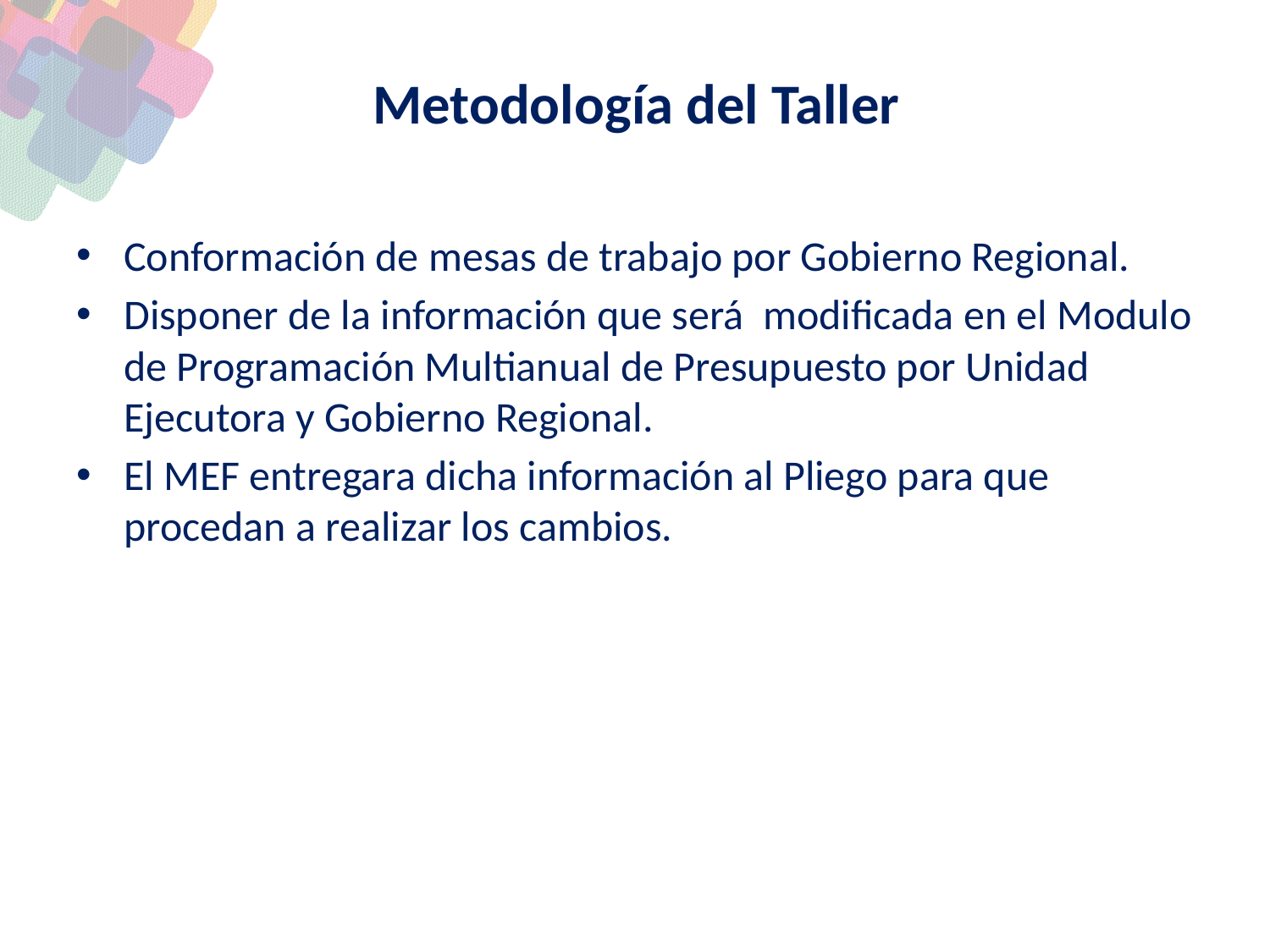

# Metodología del Taller
Conformación de mesas de trabajo por Gobierno Regional.
Disponer de la información que será  modificada en el Modulo de Programación Multianual de Presupuesto por Unidad Ejecutora y Gobierno Regional.
El MEF entregara dicha información al Pliego para que procedan a realizar los cambios.